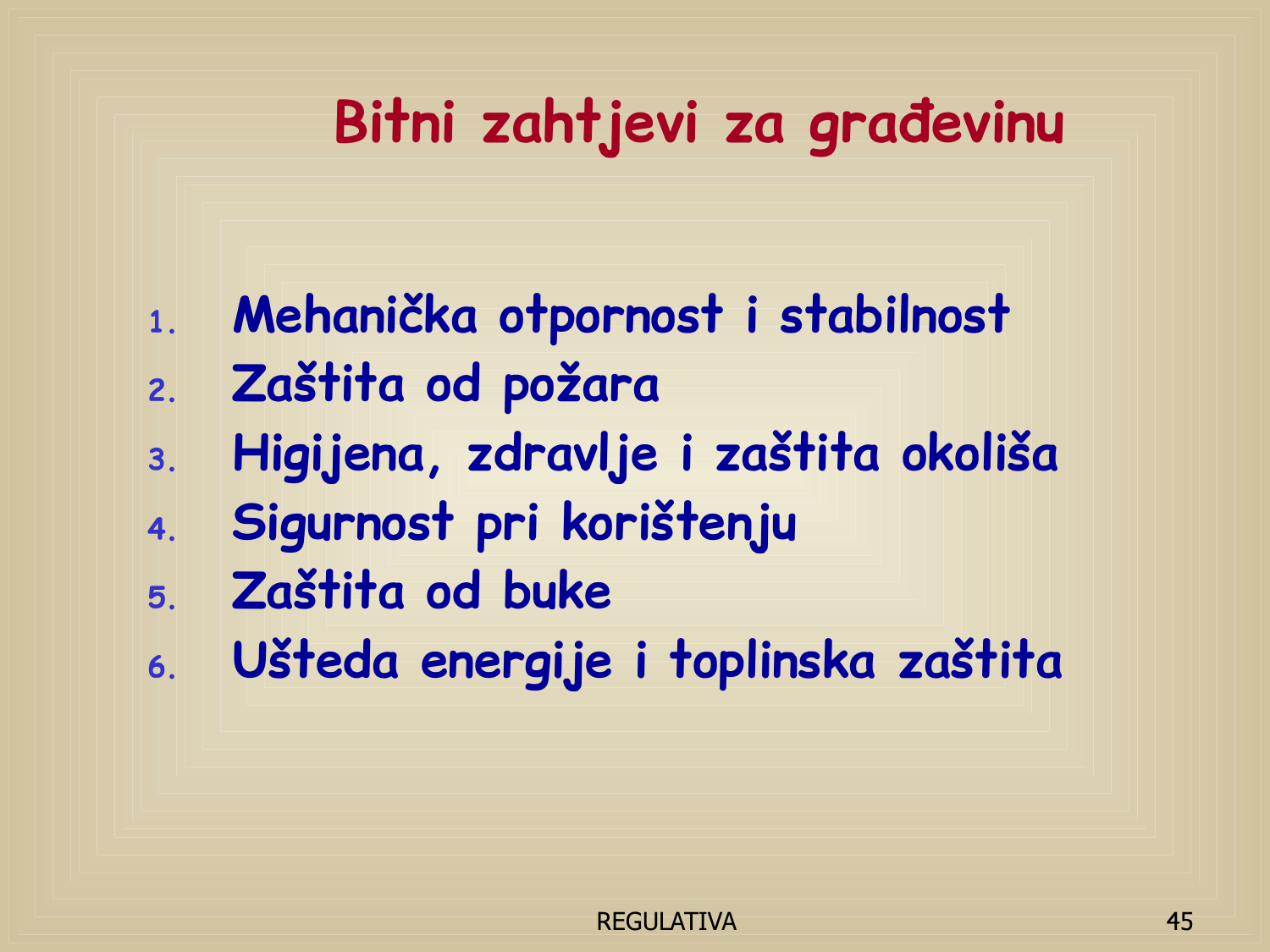

# Bitni zahtjevi za građevinu
Mehanička otpornost i stabilnost
Zaštita od požara
Higijena, zdravlje i zaštita okoliša
Sigurnost pri korištenju
Zaštita od buke
Ušteda energije i toplinska zaštita
REGULATIVA
45